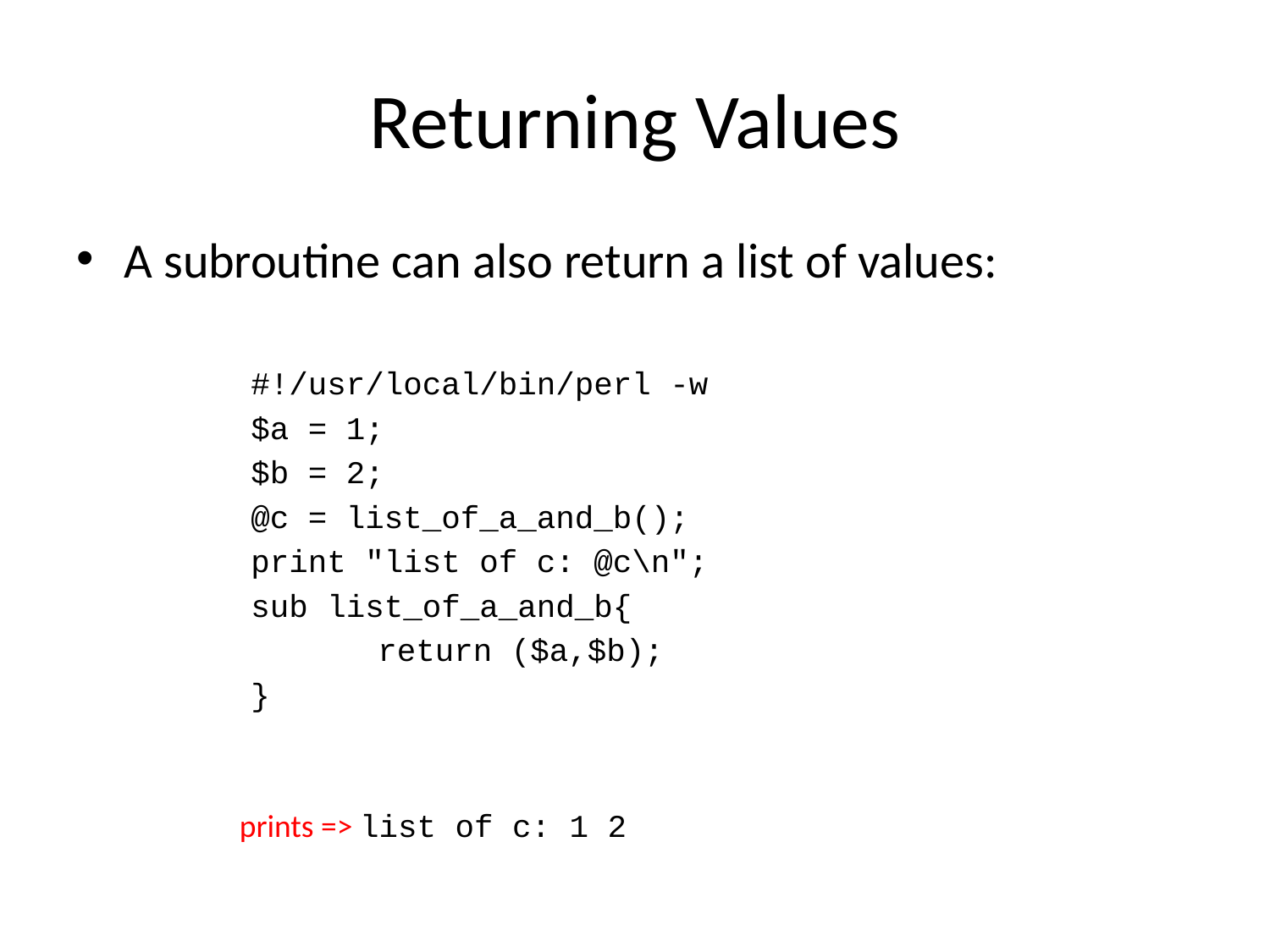

# Returning Values
A subroutine can also return a list of values:

		#!/usr/local/bin/perl -w
		$a = 1;
		$b = 2;
		@c = list_of_a_and_b();
		print "list of c: @c\n";
		sub list_of_a_and_b{
			return ($a,$b);
		}

		prints => list of c: 1 2